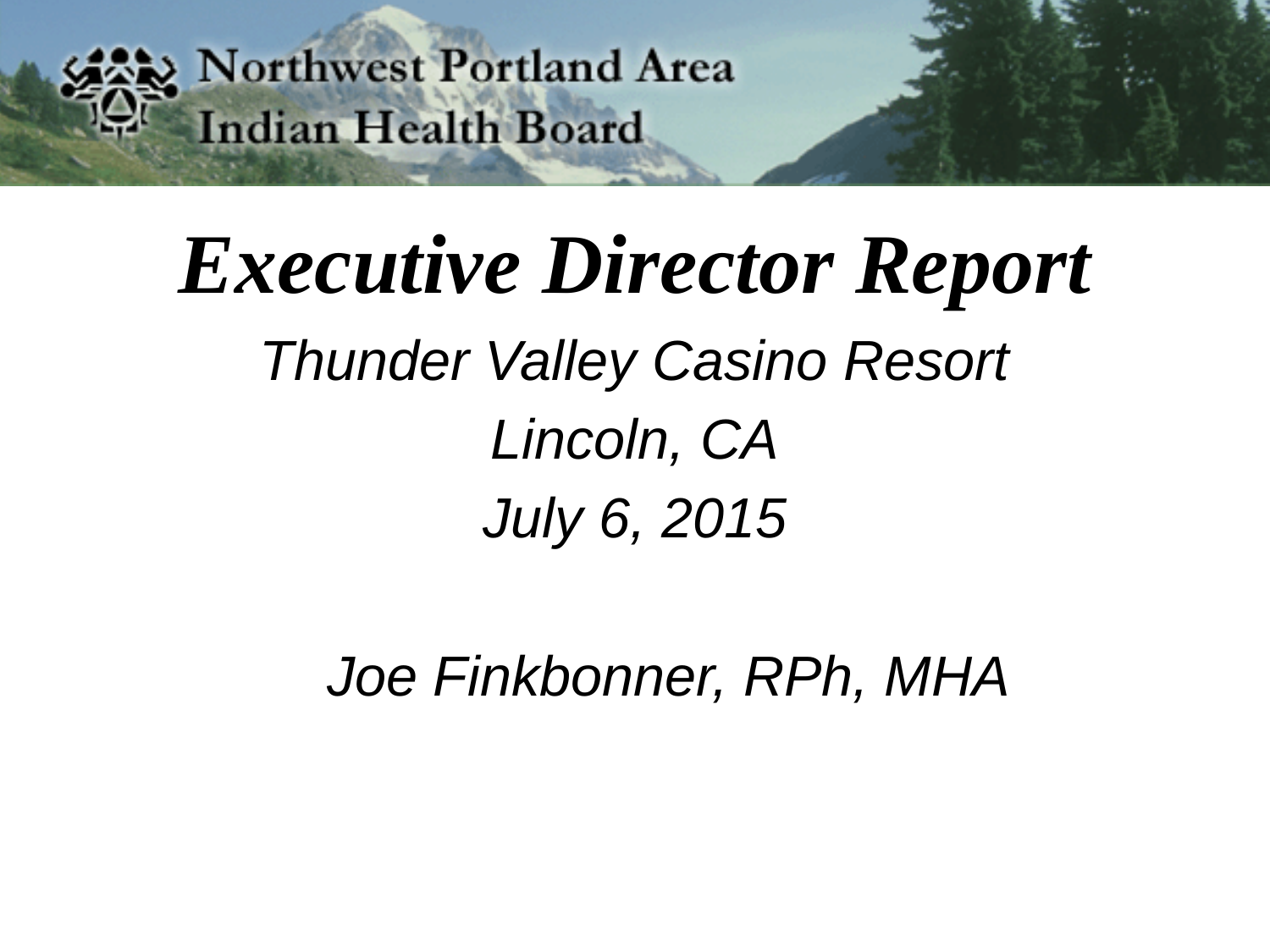

# Executive Director Report
Thunder Valley Casino Resort
Lincoln, CA
July 6, 2015

                Joe Finkbonner, RPh, MHA